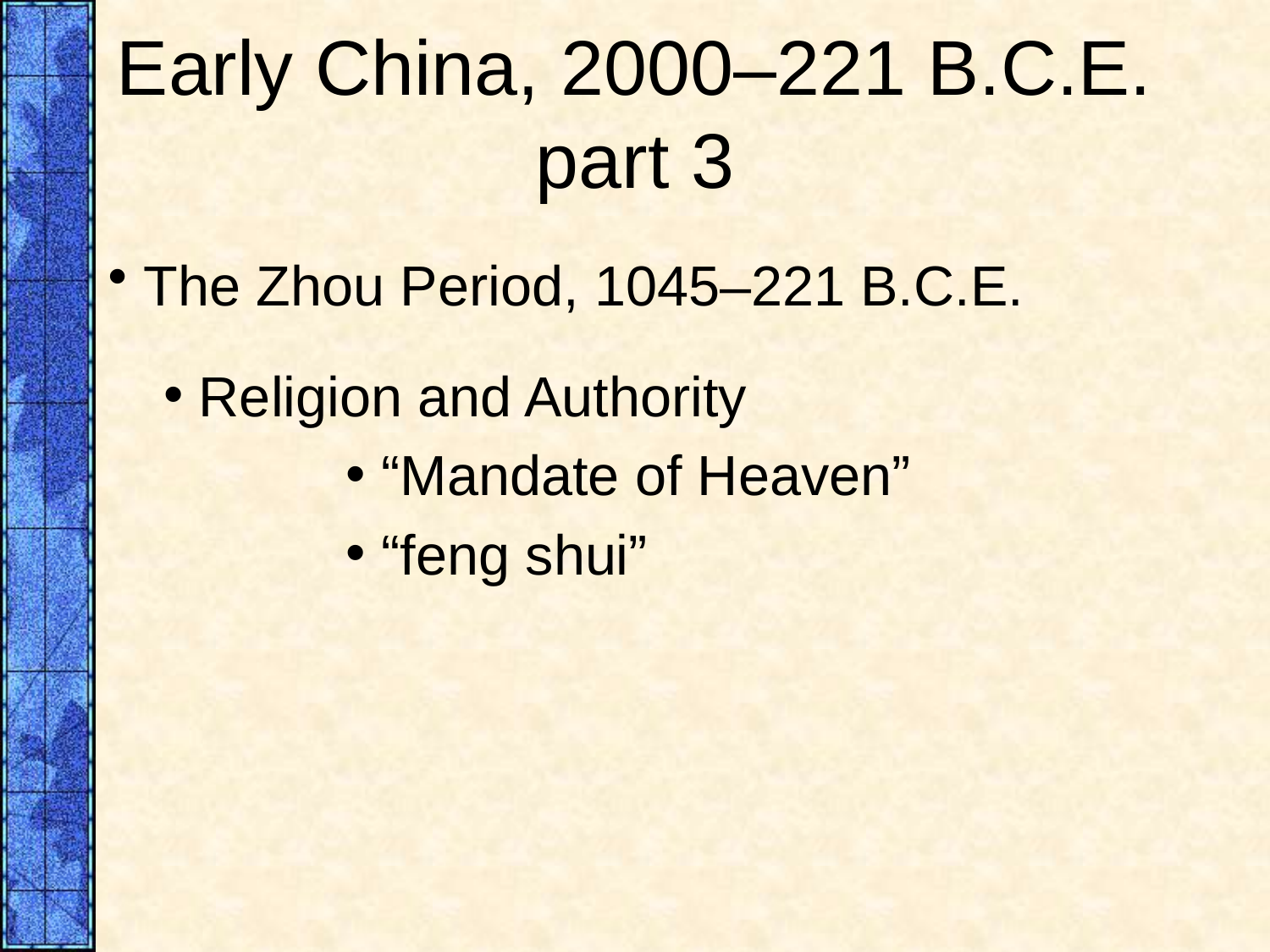

# Early China, 2000–221 B.C.E. part 3
 The Zhou Period, 1045–221 B.C.E.
 Religion and Authority
 “Mandate of Heaven”
 “feng shui”